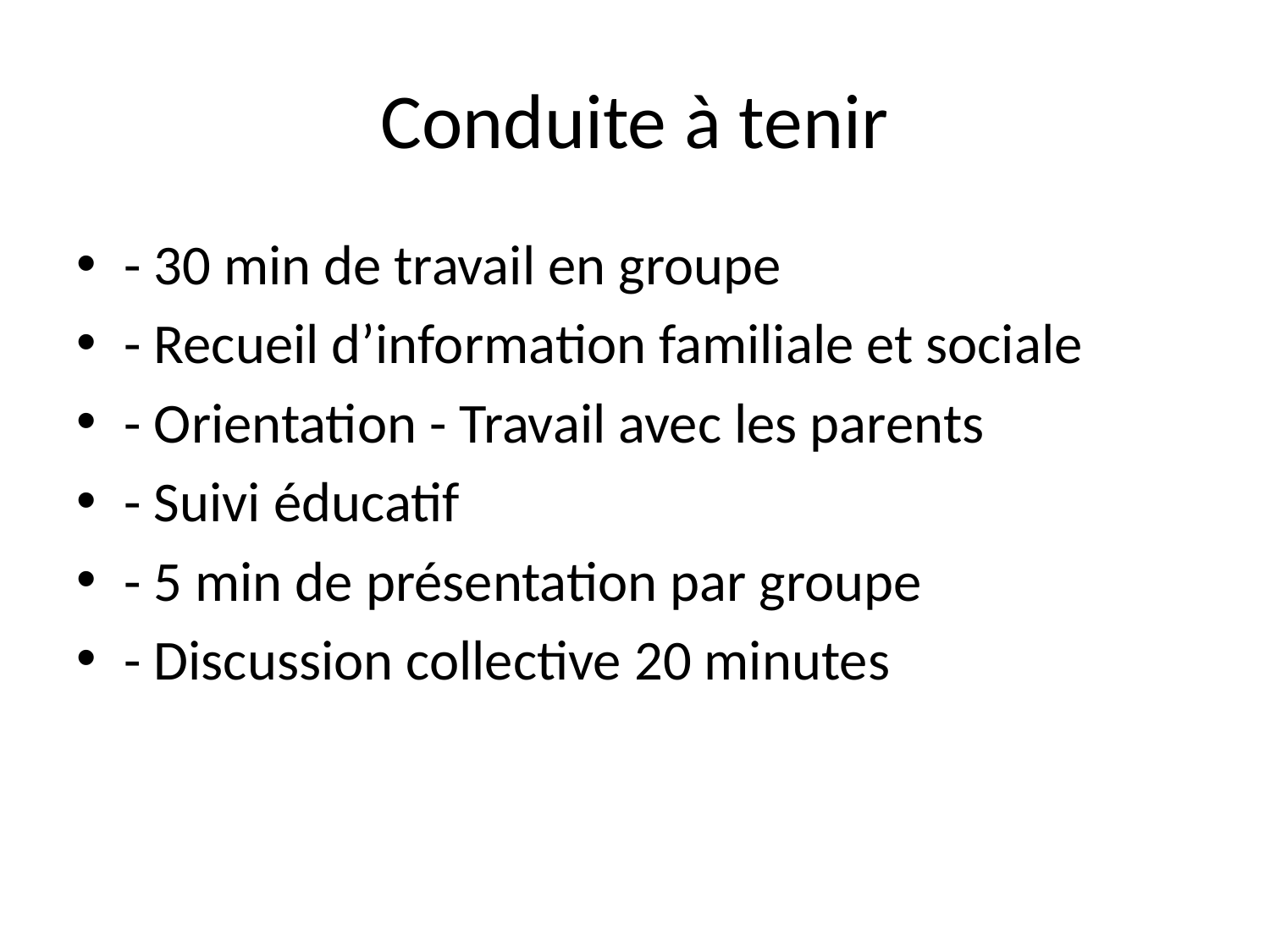

# Conduite à tenir
- 30 min de travail en groupe
- Recueil d’information familiale et sociale
- Orientation - Travail avec les parents
- Suivi éducatif
- 5 min de présentation par groupe
- Discussion collective 20 minutes